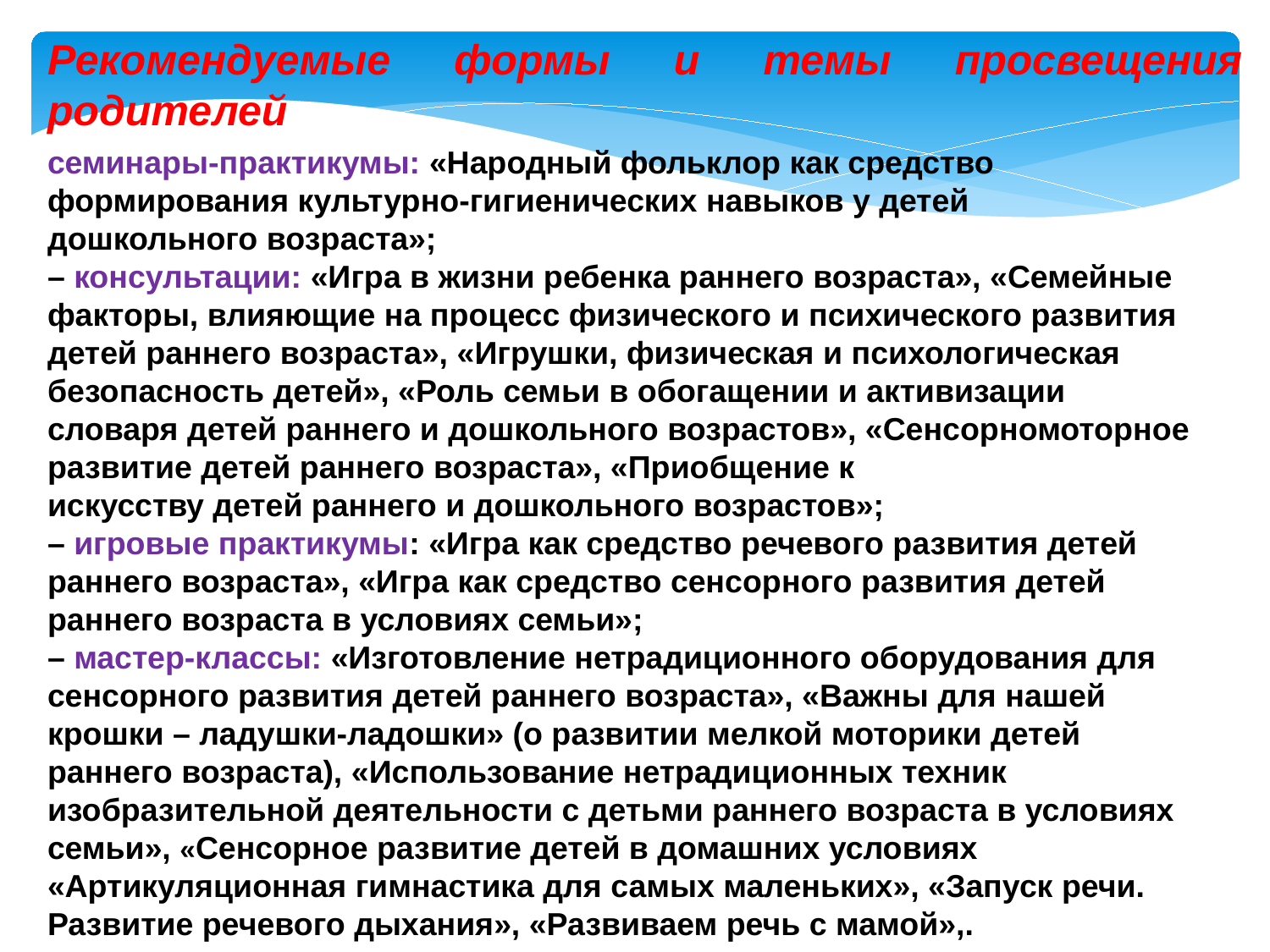

Рекомендуемые формы и темы просвещения родителей
семинары-практикумы: «Народный фольклор как средство
формирования культурно-гигиенических навыков у детей
дошкольного возраста»;
– консультации: «Игра в жизни ребенка раннего возраста», «Семейные
факторы, влияющие на процесс физического и психического развития
детей раннего возраста», «Игрушки, физическая и психологическая
безопасность детей», «Роль семьи в обогащении и активизации
словаря детей раннего и дошкольного возрастов», «Сенсорномоторное развитие детей раннего возраста», «Приобщение к
искусству детей раннего и дошкольного возрастов»;
– игровые практикумы: «Игра как средство речевого развития детей
раннего возраста», «Игра как средство сенсорного развития детей
раннего возраста в условиях семьи»;
– мастер-классы: «Изготовление нетрадиционного оборудования для
сенсорного развития детей раннего возраста», «Важны для нашей
крошки – ладушки-ладошки» (о развитии мелкой моторики детей
раннего возраста), «Использование нетрадиционных техник
изобразительной деятельности с детьми раннего возраста в условиях
семьи», «Сенсорное развитие детей в домашних условиях
«Артикуляционная гимнастика для самых маленьких», «Запуск речи.
Развитие речевого дыхания», «Развиваем речь с мамой»,.